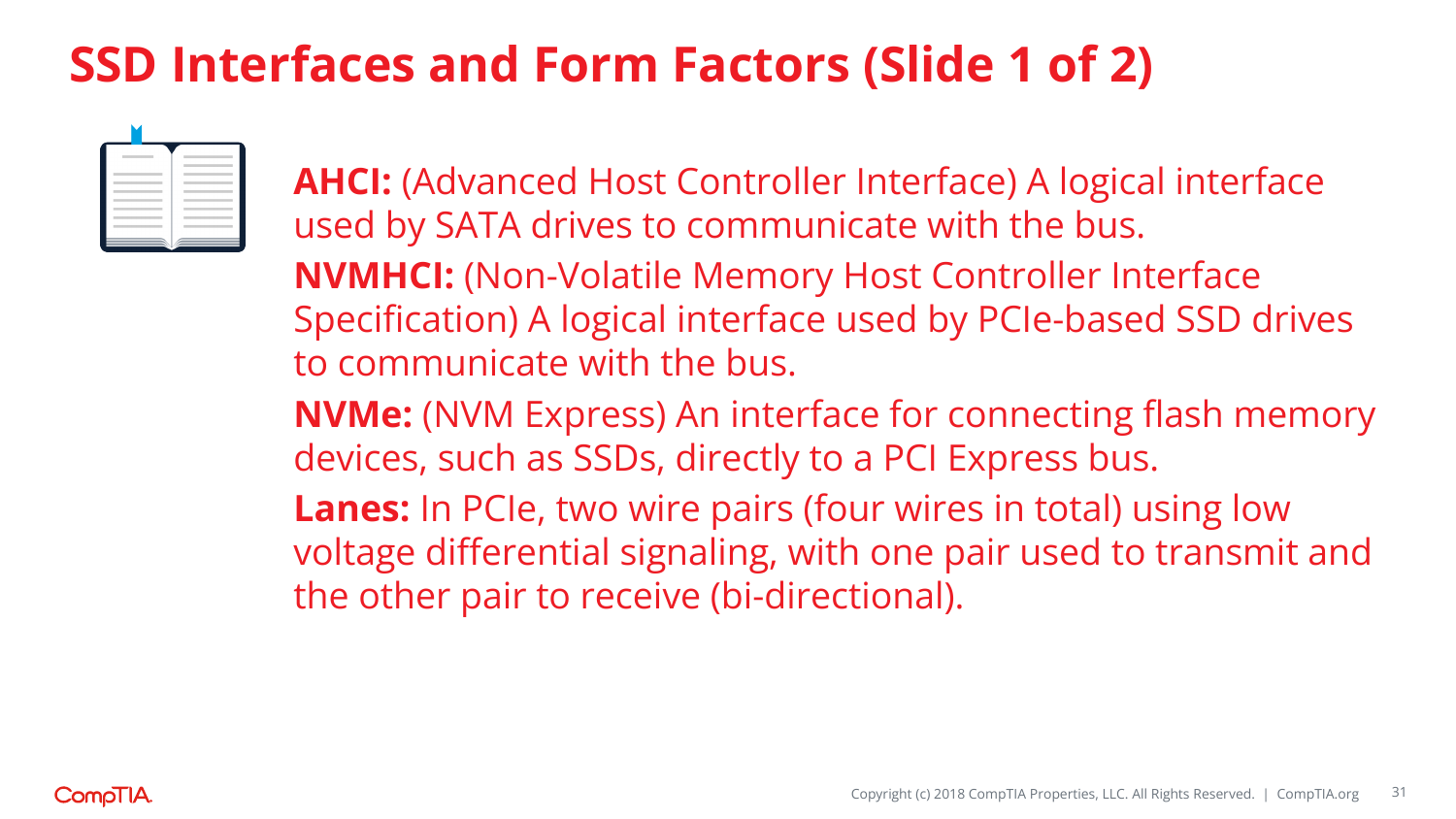

# SSD Interfaces and Form Factors (Slide 1 of 2)
AHCI: (Advanced Host Controller Interface) A logical interface used by SATA drives to communicate with the bus.
NVMHCI: (Non-Volatile Memory Host Controller Interface Specification) A logical interface used by PCIe-based SSD drives to communicate with the bus.
NVMe: (NVM Express) An interface for connecting flash memory devices, such as SSDs, directly to a PCI Express bus.
Lanes: In PCIe, two wire pairs (four wires in total) using low voltage differential signaling, with one pair used to transmit and the other pair to receive (bi-directional).

31